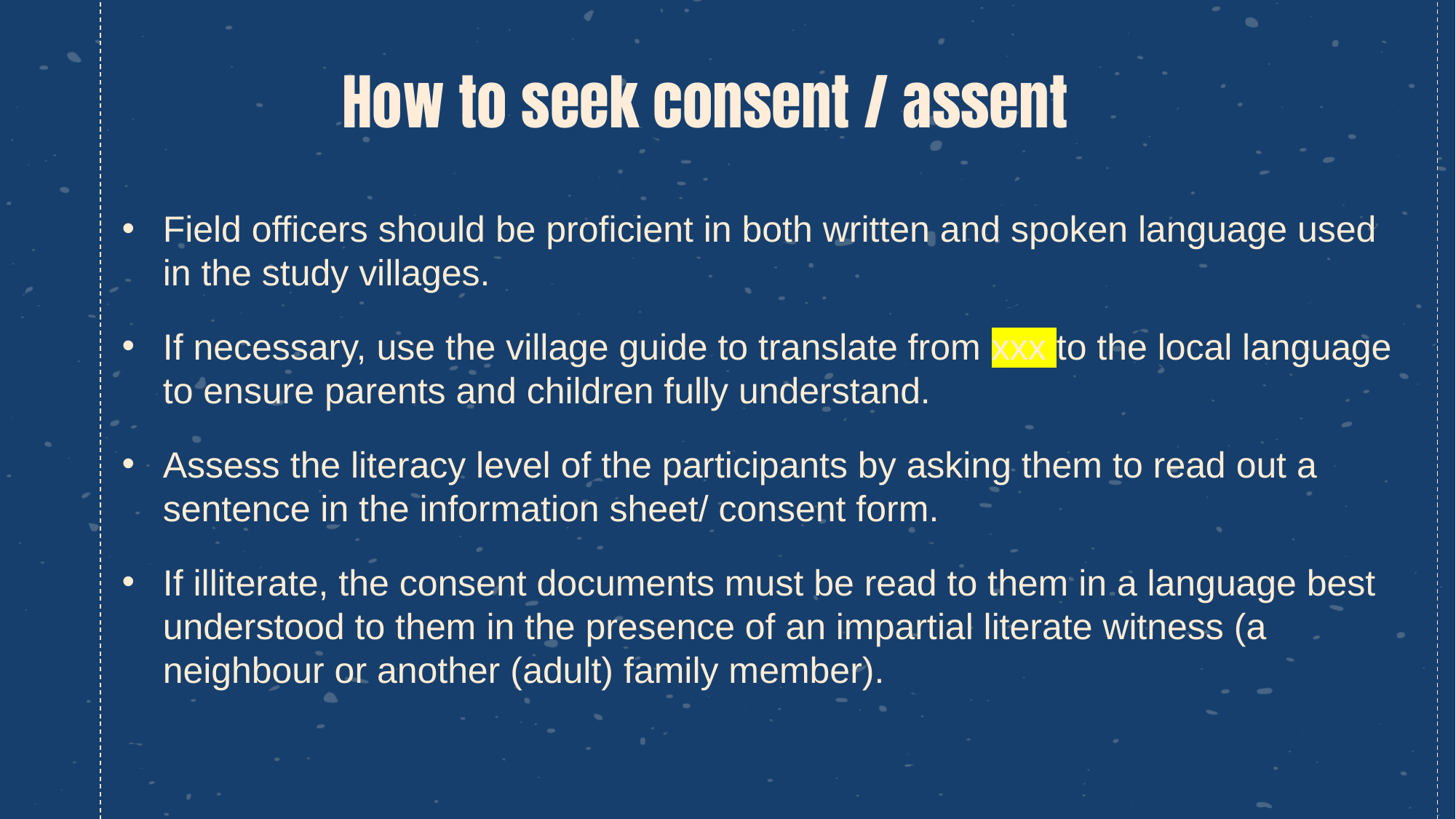

# How to seek consent / assent
Field officers should be proficient in both written and spoken language used in the study villages.
If necessary, use the village guide to translate from xxx to the local language to ensure parents and children fully understand.
Assess the literacy level of the participants by asking them to read out a sentence in the information sheet/ consent form.
If illiterate, the consent documents must be read to them in a language best understood to them in the presence of an impartial literate witness (a neighbour or another (adult) family member).